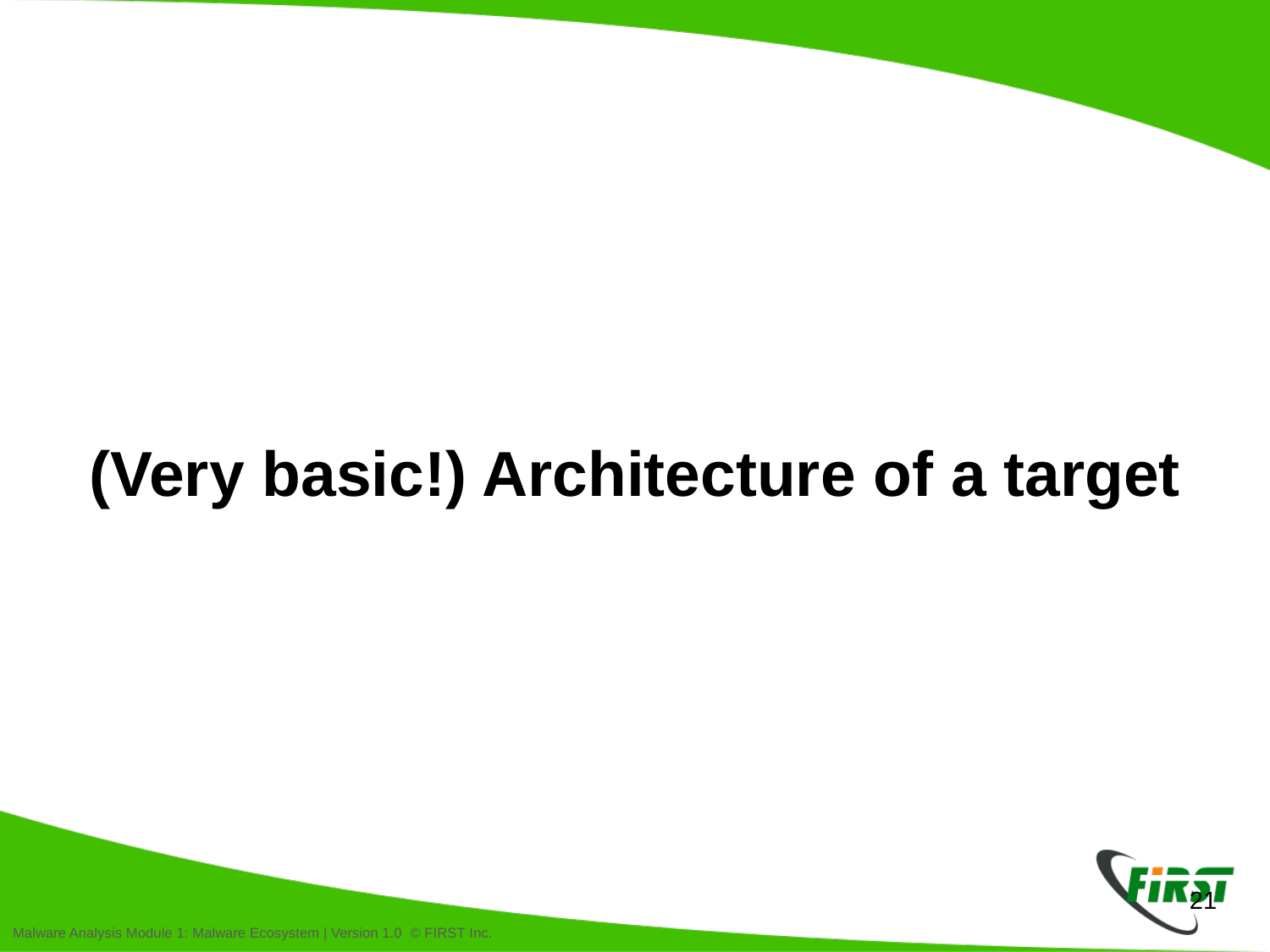

# (Very basic!) Architecture of a target
21